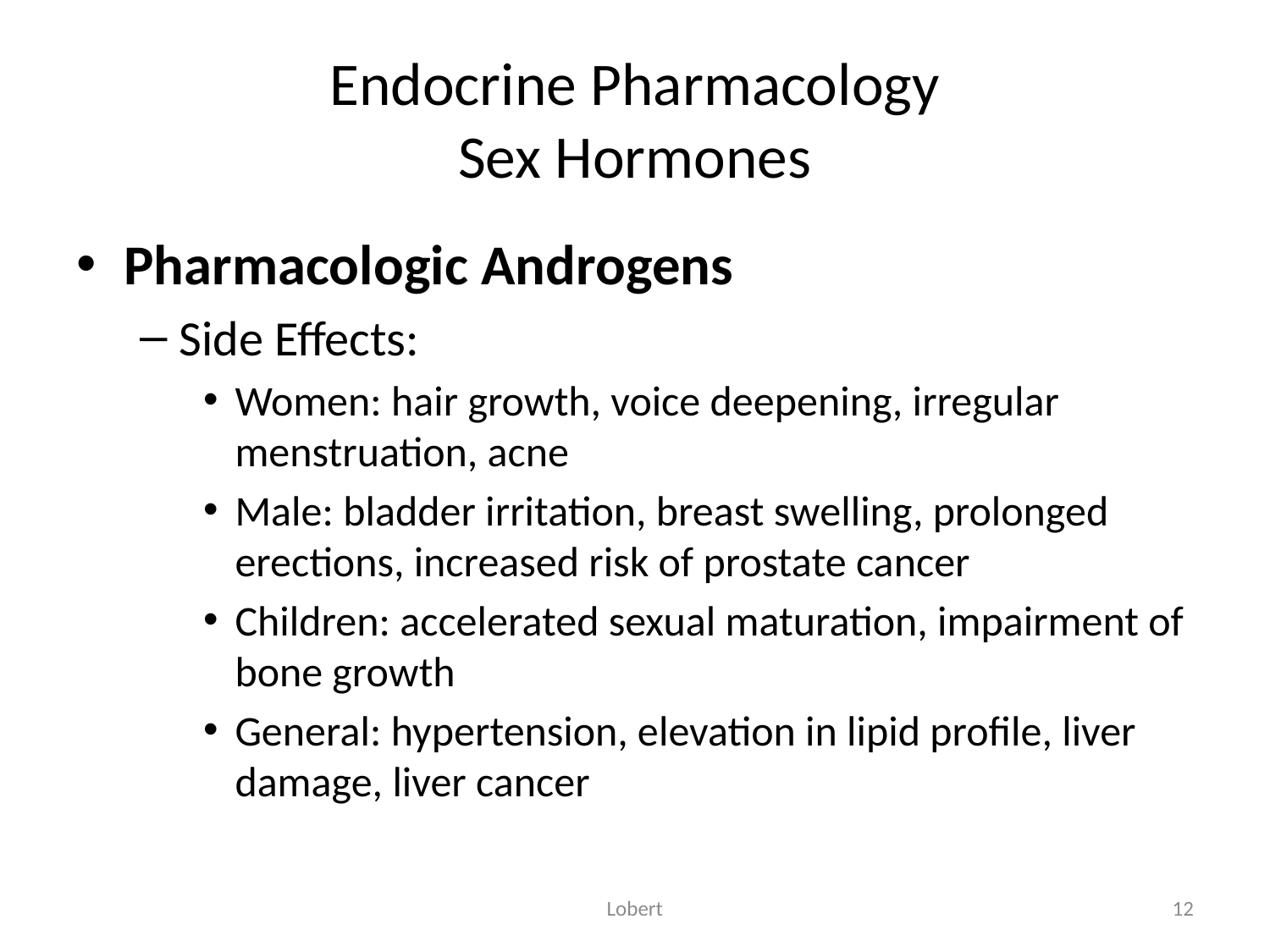

# Endocrine Pharmacology Sex Hormones
Pharmacologic Androgens
Side Effects:
Women: hair growth, voice deepening, irregular menstruation, acne
Male: bladder irritation, breast swelling, prolonged erections, increased risk of prostate cancer
Children: accelerated sexual maturation, impairment of bone growth
General: hypertension, elevation in lipid profile, liver damage, liver cancer

Lobert
12